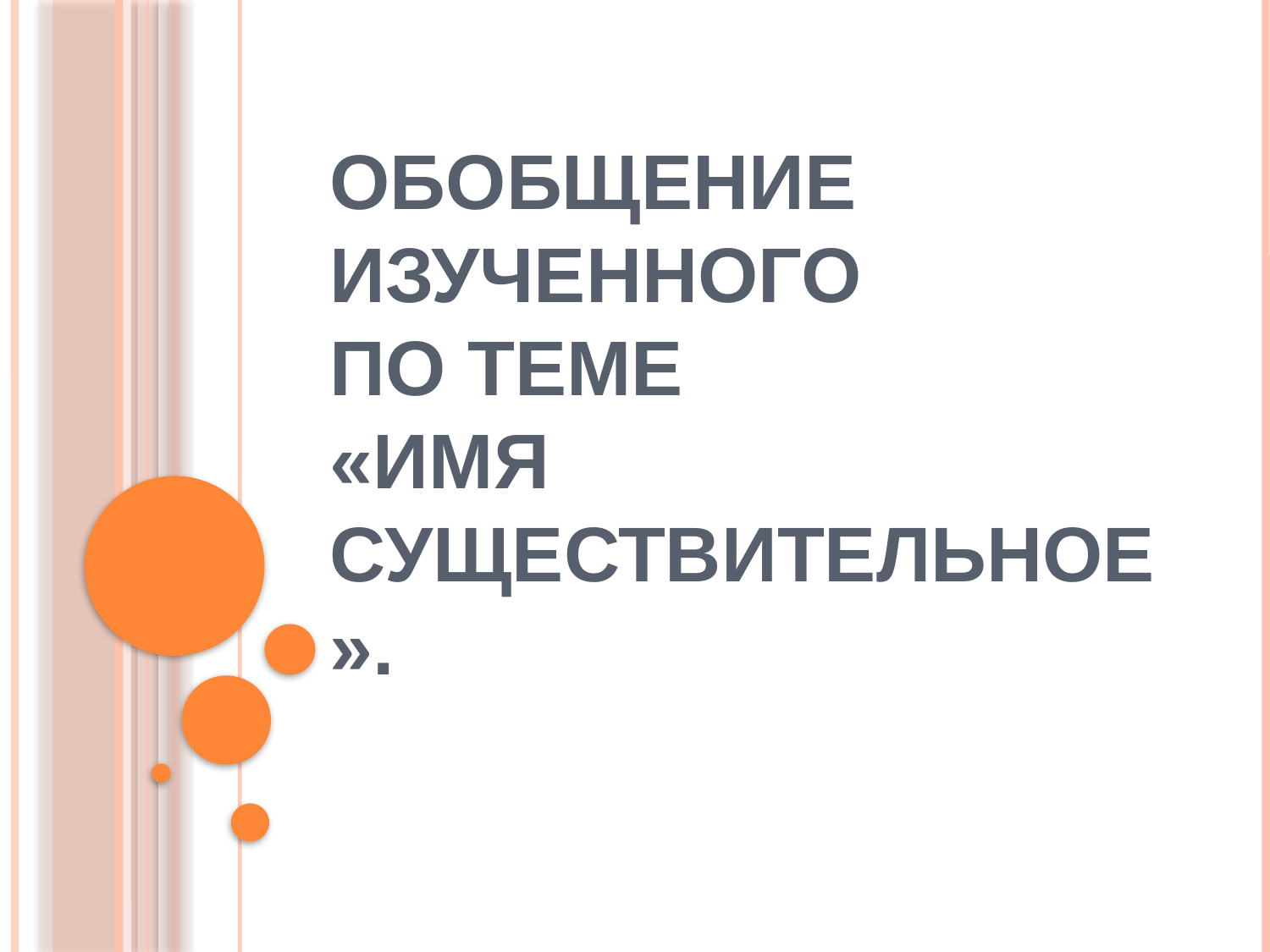

# Обобщение изученного по теме «Имя существительное».